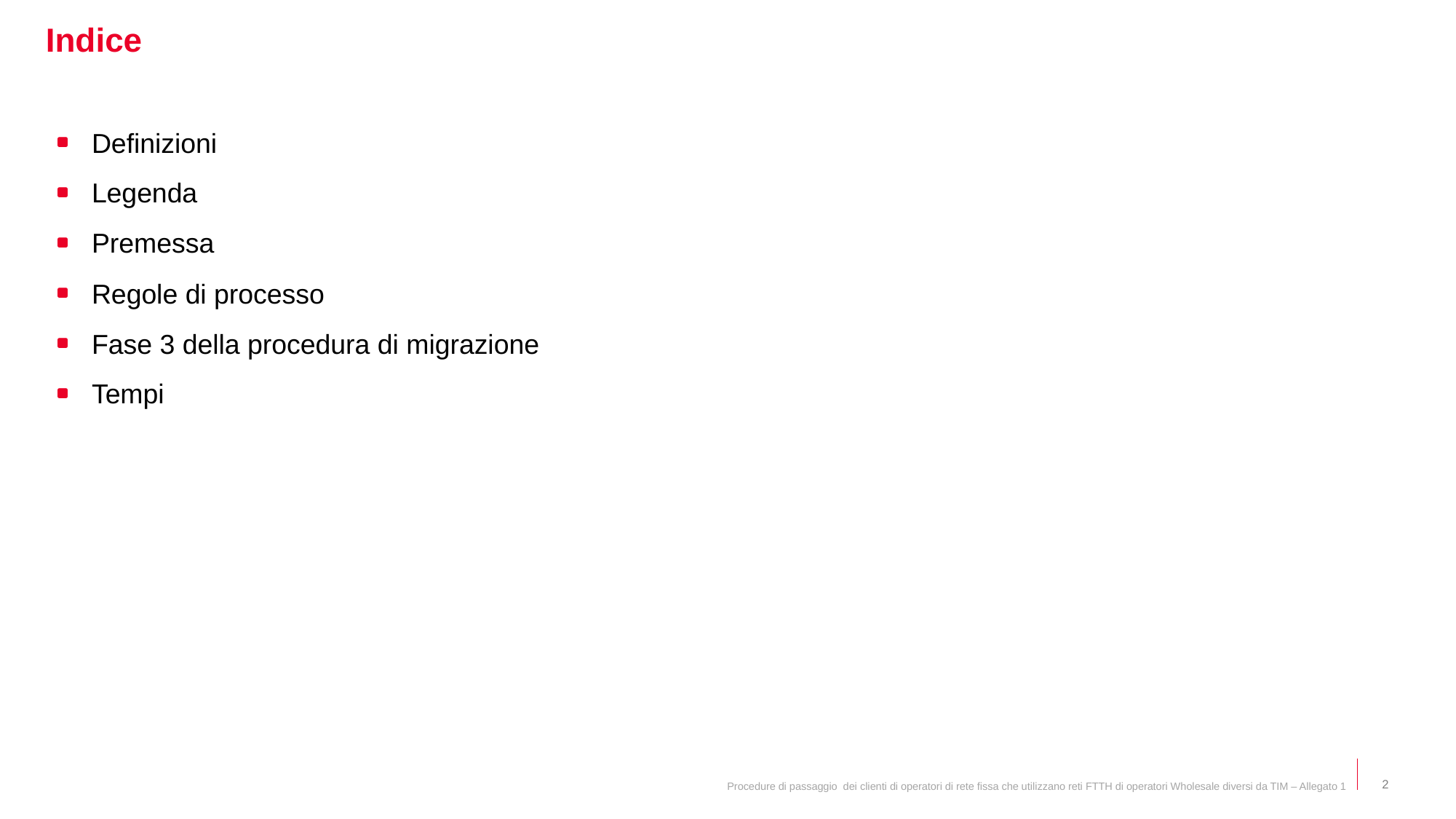

Indice
Definizioni
Legenda
Premessa
Regole di processo
Fase 3 della procedura di migrazione
Tempi